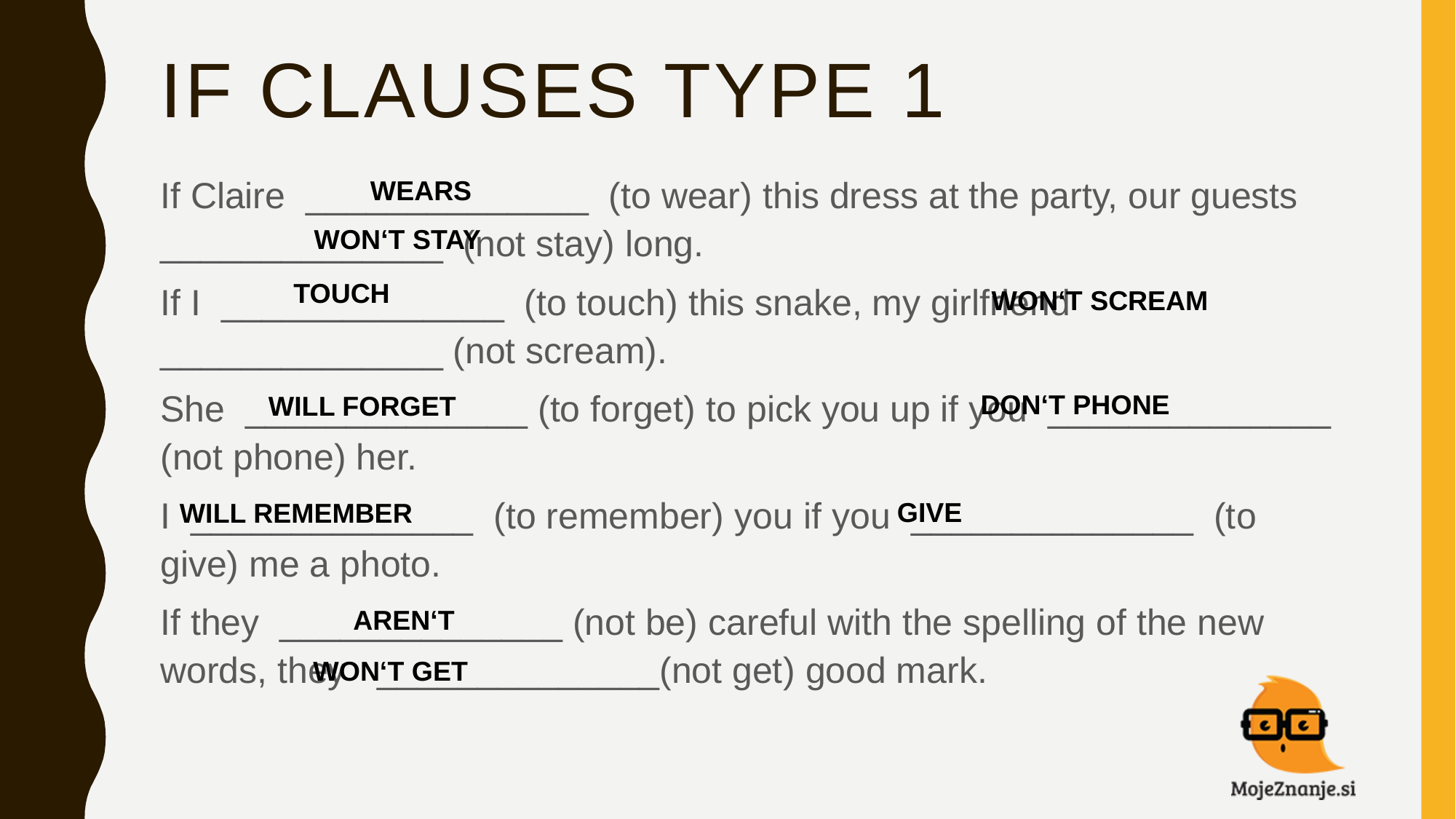

# IF CLAUSES TYPE 1
If Claire  ______________  (to wear) this dress at the party, our guests  ______________  (not stay) long.
If I  ______________  (to touch) this snake, my girlfriend  ______________ (not scream).
She  ______________ (to forget) to pick you up if you  ______________  (not phone) her.
I  ______________  (to remember) you if you  ______________  (to give) me a photo.
If they  ______________ (not be) careful with the spelling of the new words, they   ______________(not get) good mark.

WEARS
WON‘T STAY
TOUCH
WON‘T SCREAM
DON‘T PHONE
WILL FORGET
GIVE
WILL REMEMBER
AREN‘T
WON‘T GET